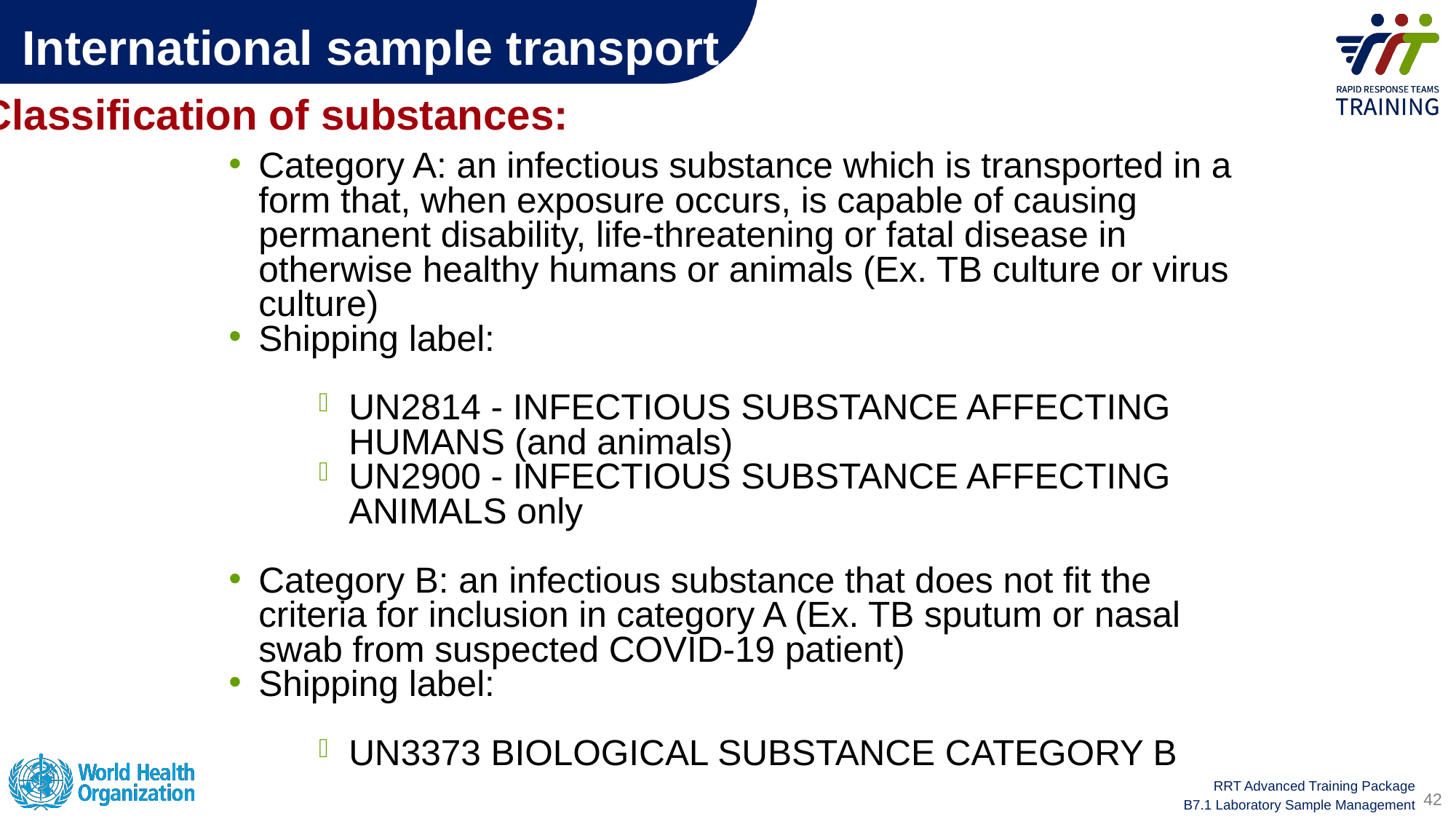

International sample transport
Classification of substances:
Category A: an infectious substance which is transported in a form that, when exposure occurs, is capable of causing permanent disability, life-threatening or fatal disease in otherwise healthy humans or animals (Ex. TB culture or virus culture)
Shipping label:

UN2814 - INFECTIOUS SUBSTANCE AFFECTING HUMANS (and animals)
UN2900 - INFECTIOUS SUBSTANCE AFFECTING ANIMALS only

Category B: an infectious substance that does not fit the criteria for inclusion in category A (Ex. TB sputum or nasal swab from suspected COVID-19 patient)
Shipping label:

UN3373 BIOLOGICAL SUBSTANCE CATEGORY B